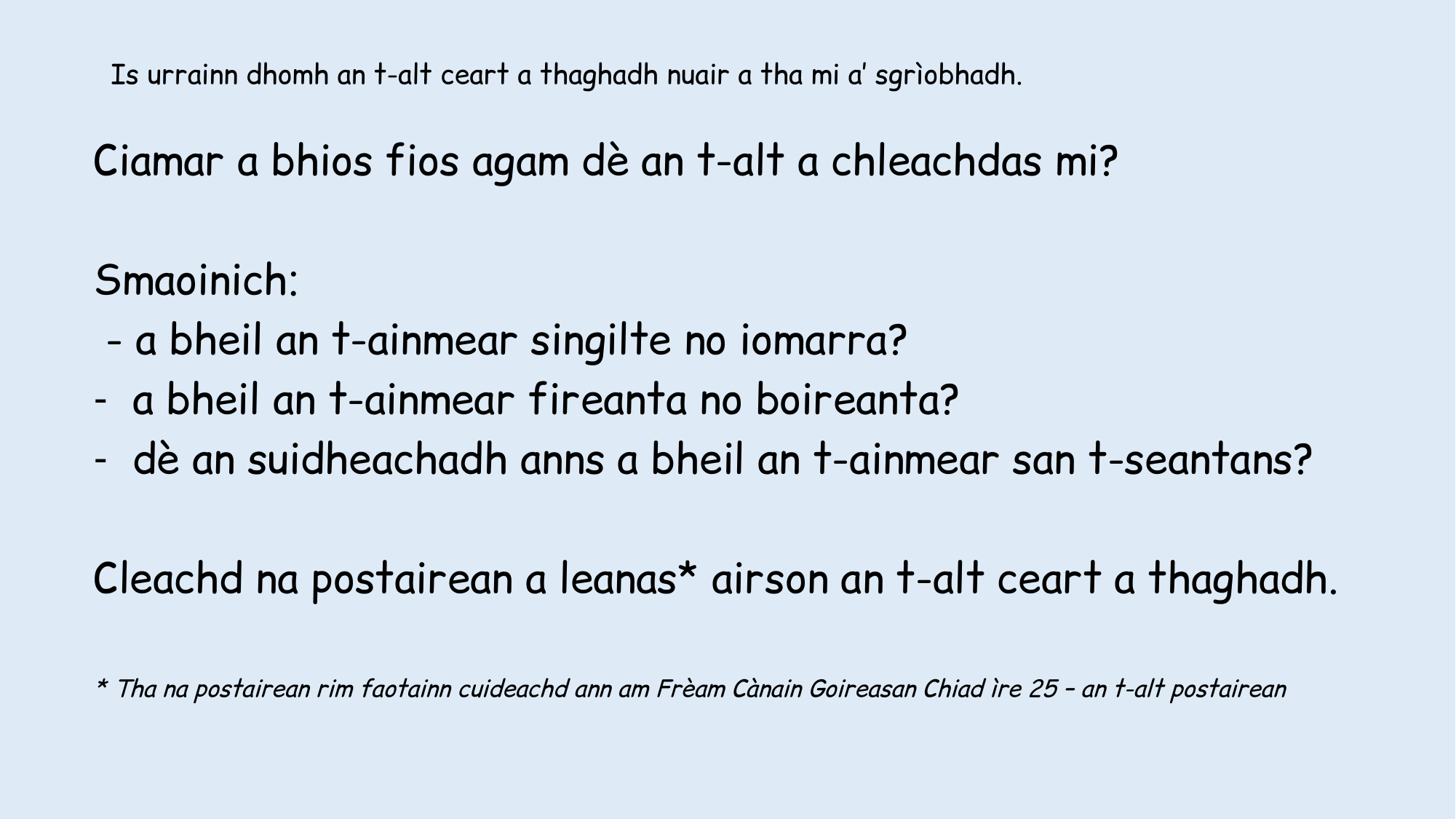

# Is urrainn dhomh an t-alt ceart a thaghadh nuair a tha mi a’ sgrìobhadh.
Ciamar a bhios fios agam dè an t-alt a chleachdas mi?

Smaoinich:
 - a bheil an t-ainmear singilte no iomarra?
 a bheil an t-ainmear fireanta no boireanta?
 dè an suidheachadh anns a bheil an t-ainmear san t-seantans?

Cleachd na postairean a leanas* airson an t-alt ceart a thaghadh.

* Tha na postairean rim faotainn cuideachd ann am Frèam Cànain Goireasan Chiad ìre 25 – an t-alt postairean